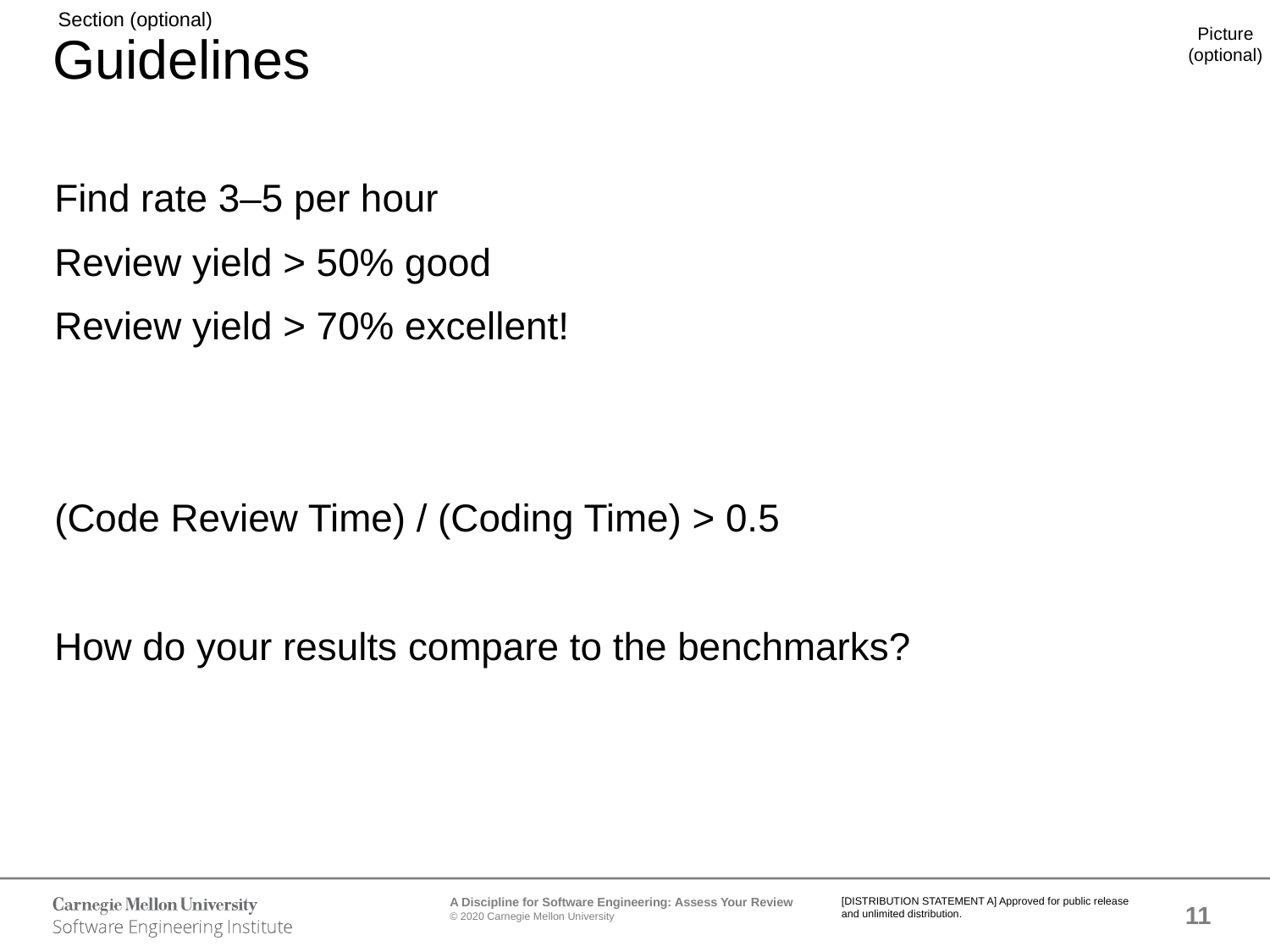

# Guidelines
Find rate 3–5 per hour
Review yield > 50% good
Review yield > 70% excellent!

(Code Review Time) / (Coding Time) > 0.5

How do your results compare to the benchmarks?